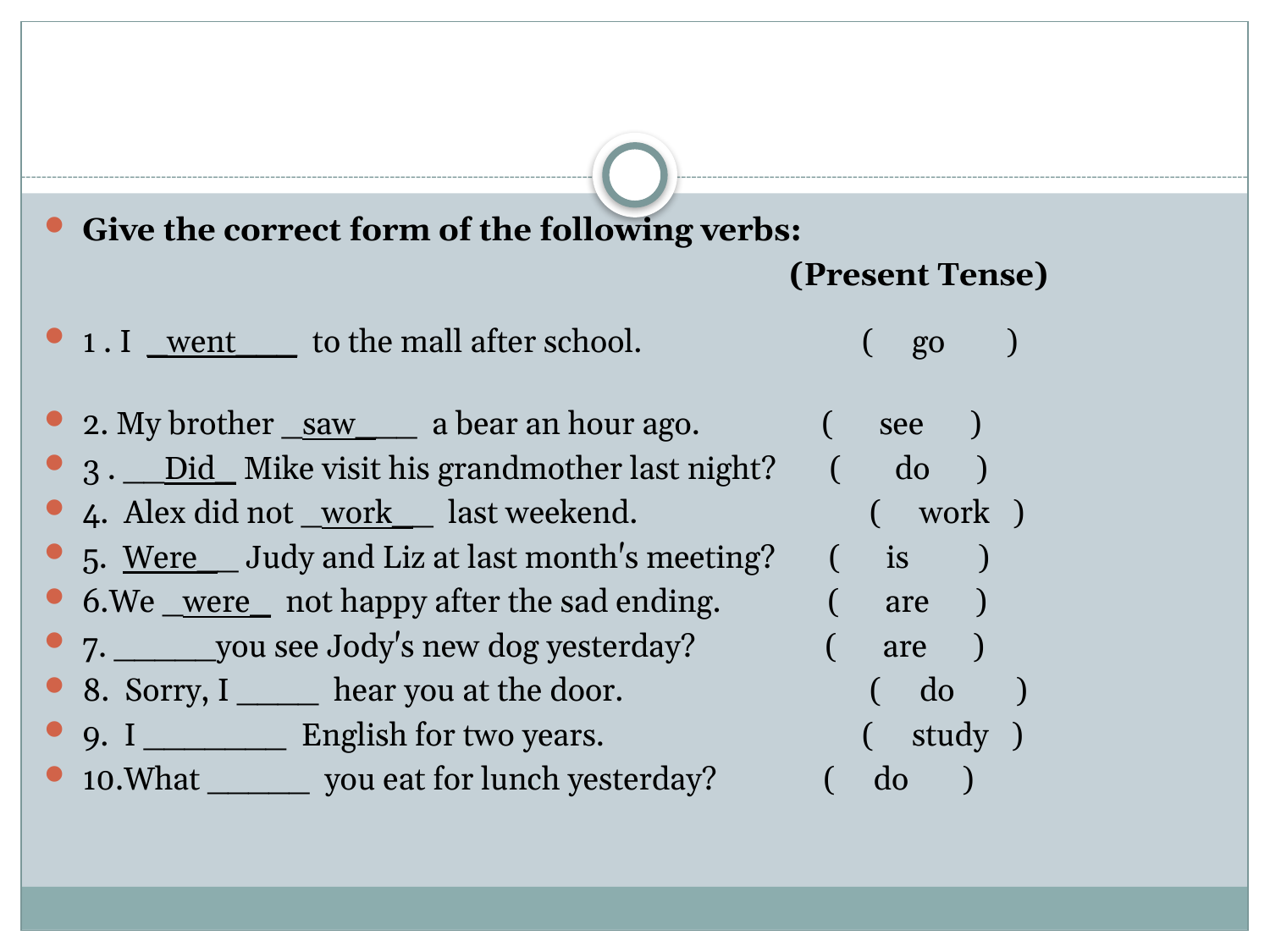

#

Give the correct form of the following verbs:
  						                 (Present Tense)

1 . I  _went___  to the mall after school.	                   (     go        )
2. My brother _saw___  a bear an hour ago.                (      see      )
3 . __Did_ Mike visit his grandmother last night?       (       do      )
4.  Alex did not _work__  last weekend.	                    (     work   )
5.  Were__ Judy and Liz at last month's meeting?       (      is         )
6.We _were_  not happy after the sad ending.              (      are      )
7. _____you see Jody's new dog yesterday?                 (      are      )
8.  Sorry, I ____  hear you at the door.	                    (     do        )
9.  I _______  English for two years.	                   (     study   )
10.What _____  you eat for lunch yesterday?              (     do       )